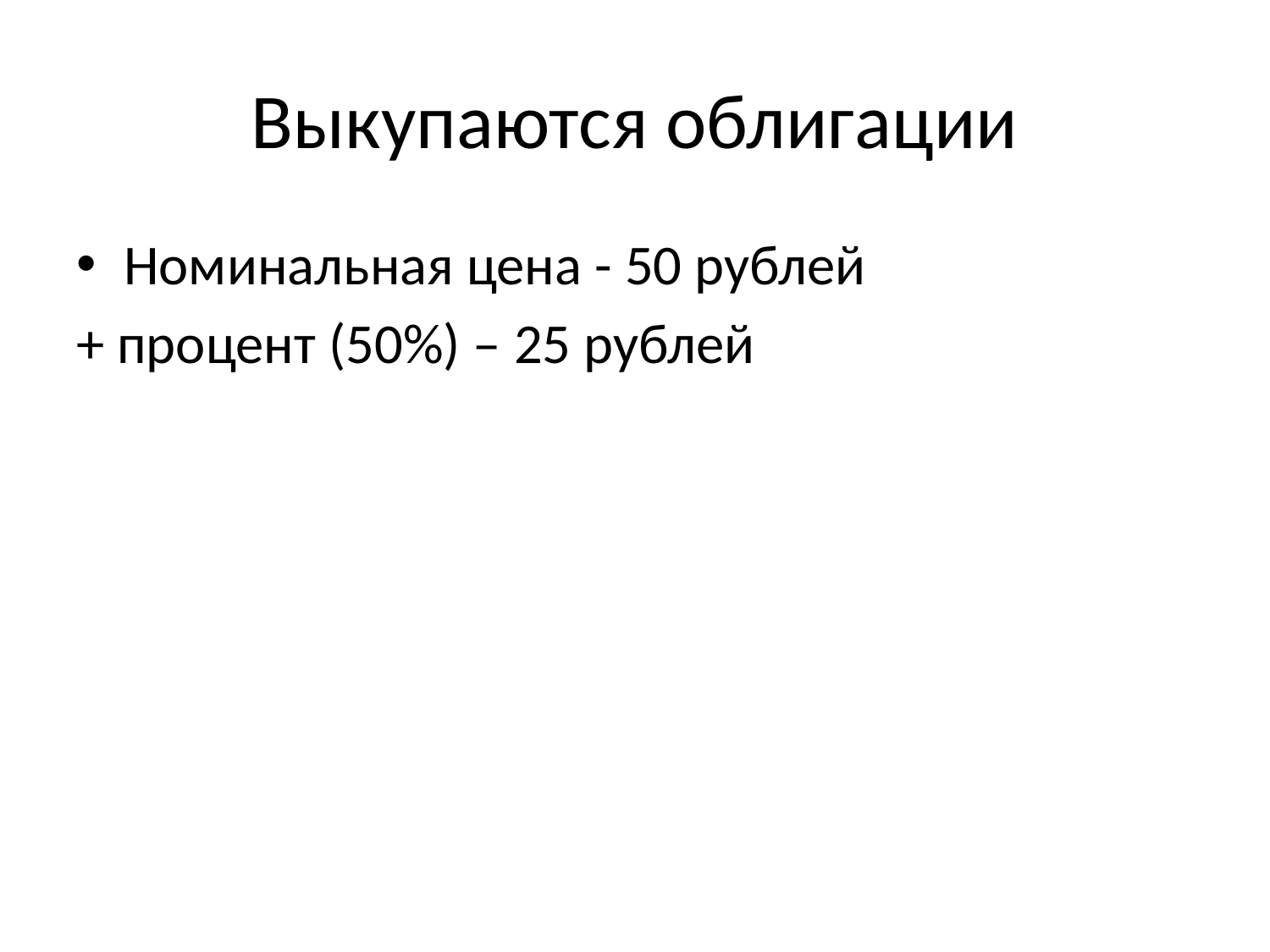

# Выкупаются облигации
Номинальная цена - 50 рублей
+ процент (50%) – 25 рублей